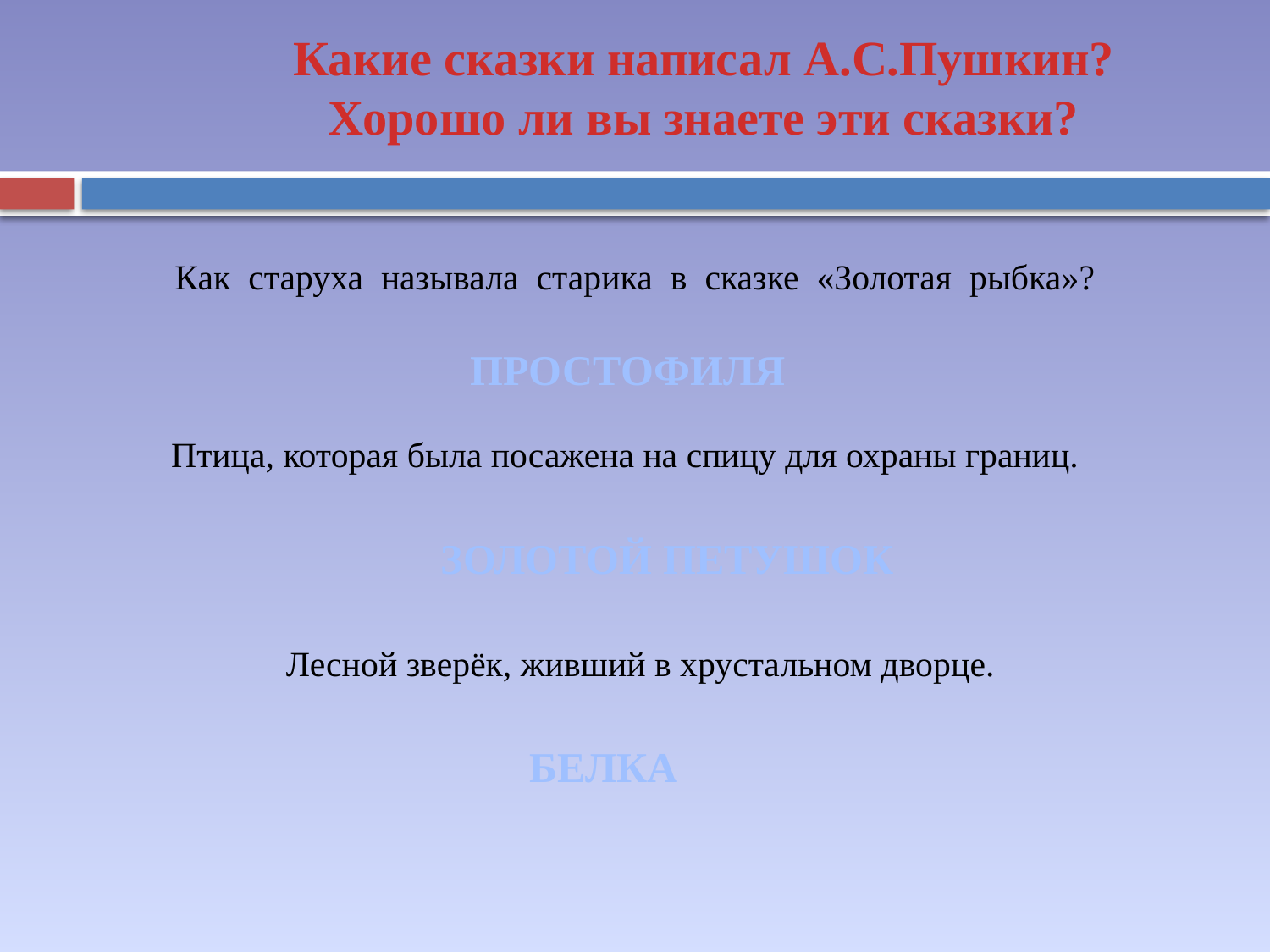

Какие сказки написал А.С.Пушкин?
Хорошо ли вы знаете эти сказки?
 Как  старуха  называла  старика  в  сказке  «Золотая  рыбка»?
ПРОСТОФИЛЯ
 Птица, которая была посажена на спицу для охраны границ.
ЗОЛОТОЙ ПЕТУШОК
Лесной зверёк, живший в хрустальном дворце.
БЕЛКА